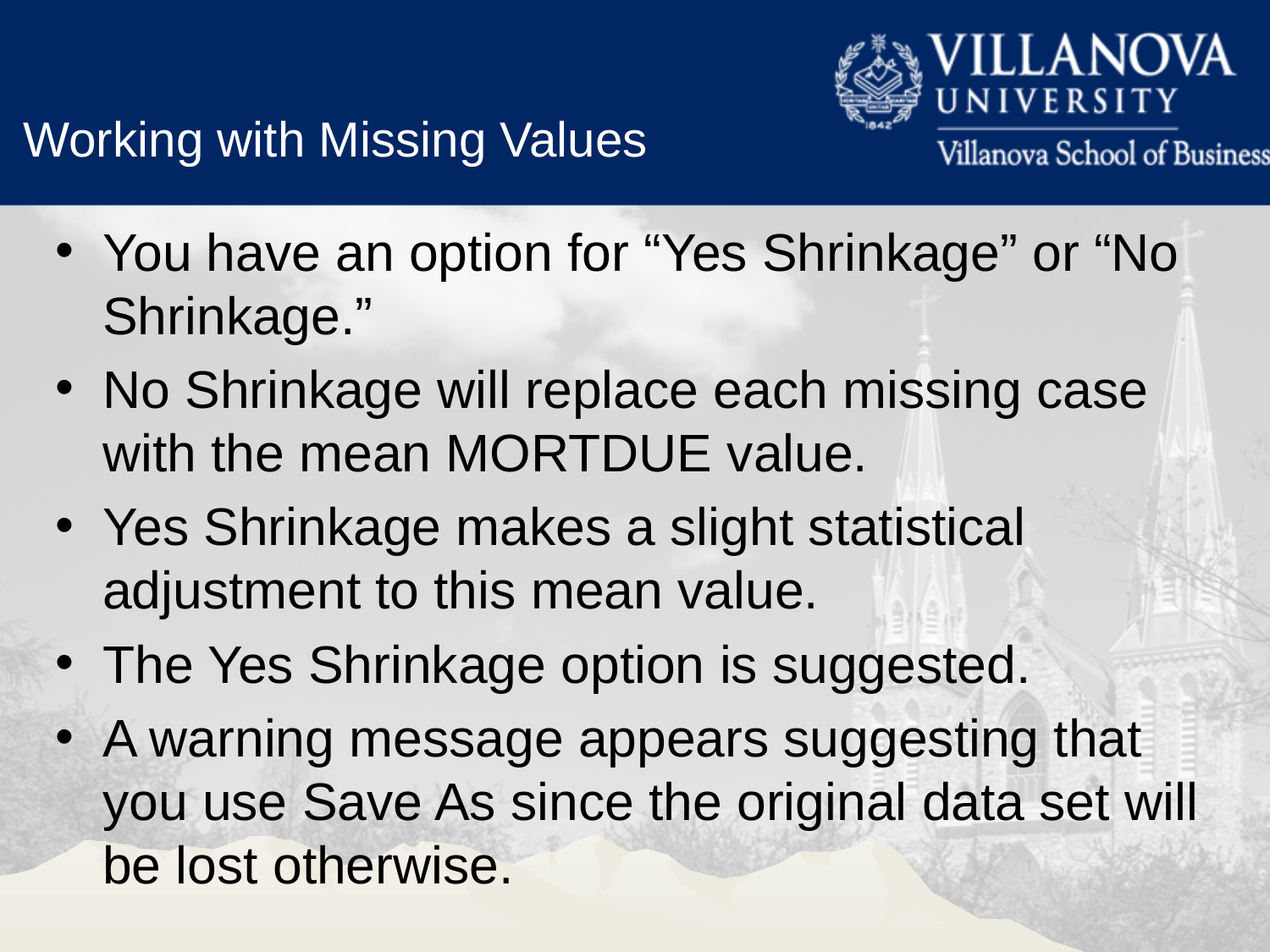

Working with Missing Values
You have an option for “Yes Shrinkage” or “No Shrinkage.”
No Shrinkage will replace each missing case with the mean MORTDUE value.
Yes Shrinkage makes a slight statistical adjustment to this mean value.
The Yes Shrinkage option is suggested.
A warning message appears suggesting that you use Save As since the original data set will be lost otherwise.